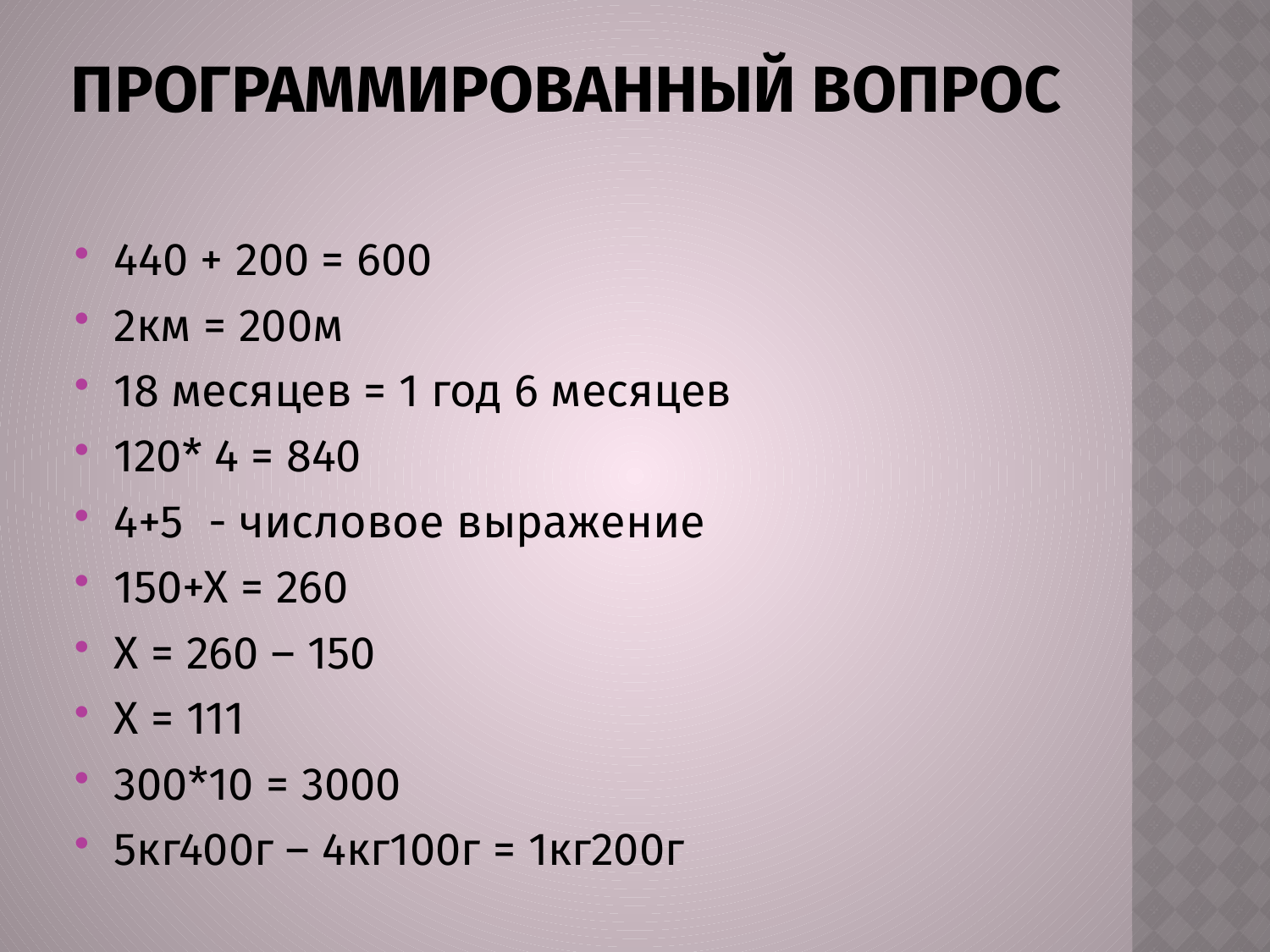

# Программированный вопрос
440 + 200 = 600
2км = 200м
18 месяцев = 1 год 6 месяцев
120* 4 = 840
4+5  - числовое выражение
150+Х = 260
Х = 260 – 150
Х = 111
300*10 = 3000
5кг400г – 4кг100г = 1кг200г